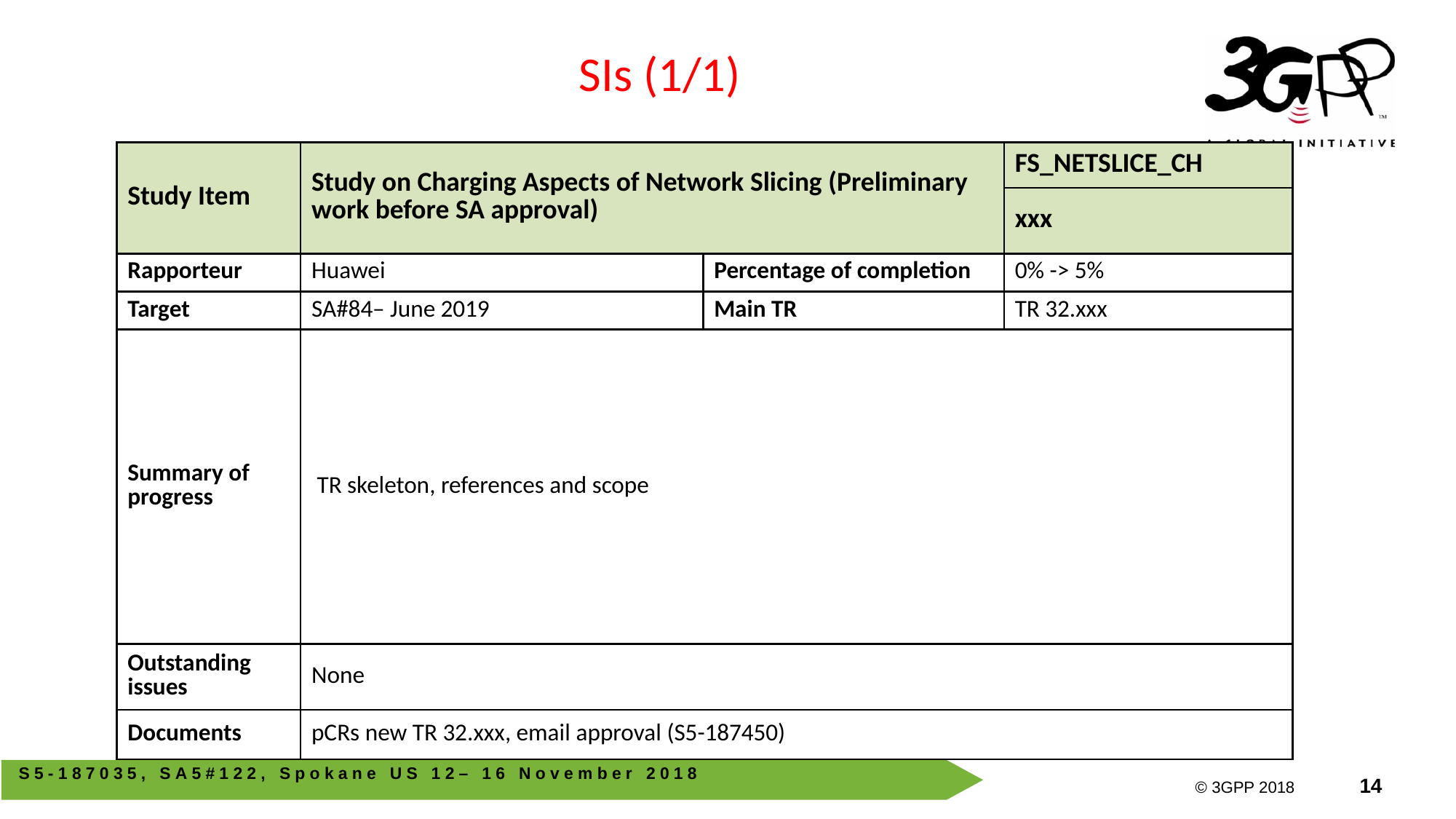

SIs (1/1)
| Study Item | Study on Charging Aspects of Network Slicing (Preliminary work before SA approval) |  | FS\_NETSLICE\_CH |
| --- | --- | --- | --- |
|  |  |  | xxx |
| Rapporteur | Huawei | Percentage of completion | 0% -> 5% |
| Target | SA#84– June 2019 | Main TR | TR 32.xxx |
| Summary of progress | TR skeleton, references and scope |  |  |
| Outstanding issues | None |  |  |
| Documents | pCRs new TR 32.xxx, email approval (S5-187450) |  |  |